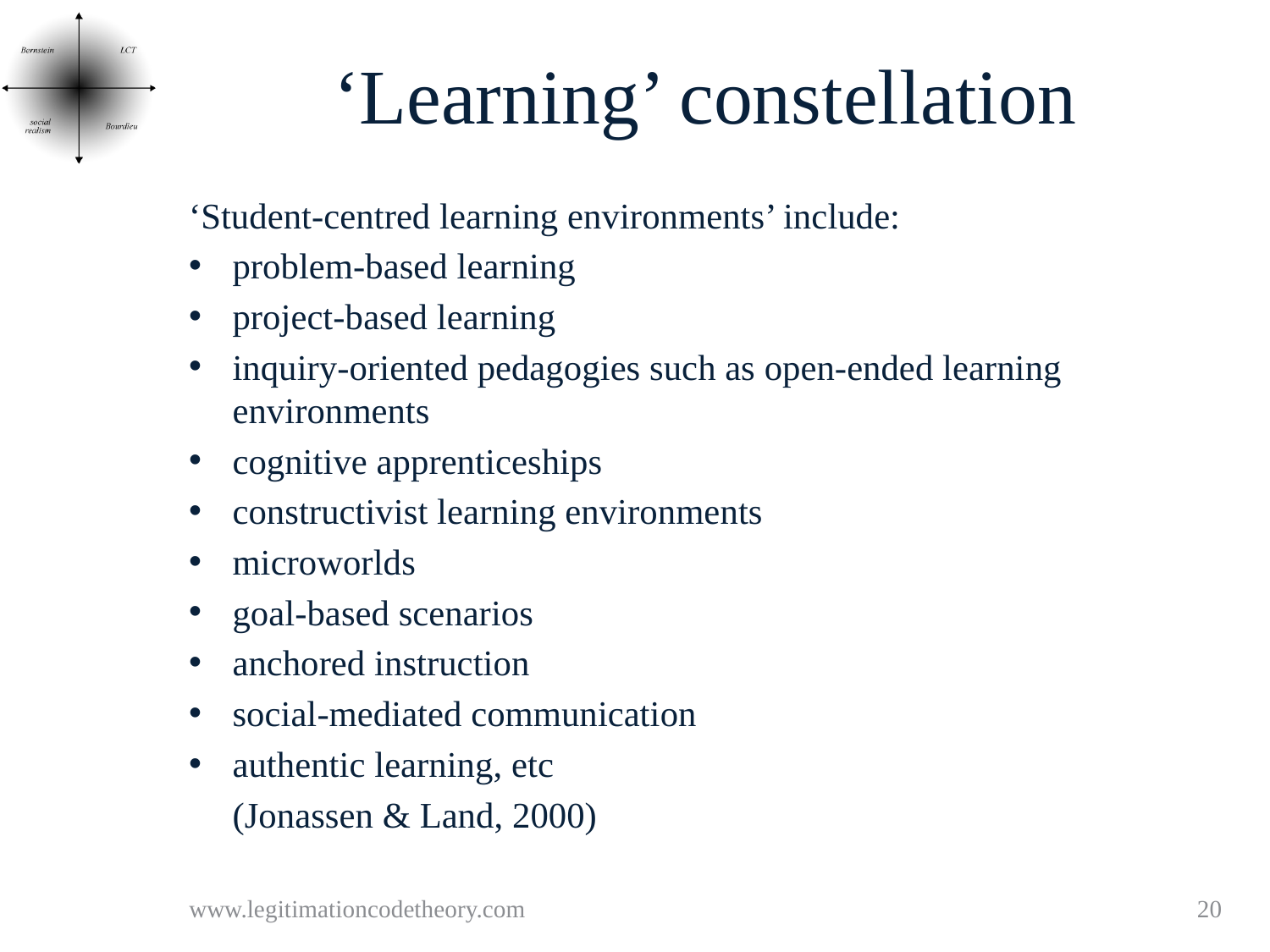

# ‘Learning’ constellation

‘Student-centred learning environments’ include:
problem-based learning
project-based learning
inquiry-oriented pedagogies such as open-ended learning environments
cognitive apprenticeships
constructivist learning environments
microworlds
goal-based scenarios
anchored instruction
social-mediated communication
authentic learning, etc
	(Jonassen & Land, 2000)
Internal
relations
www.legitimationcodetheory.com
20